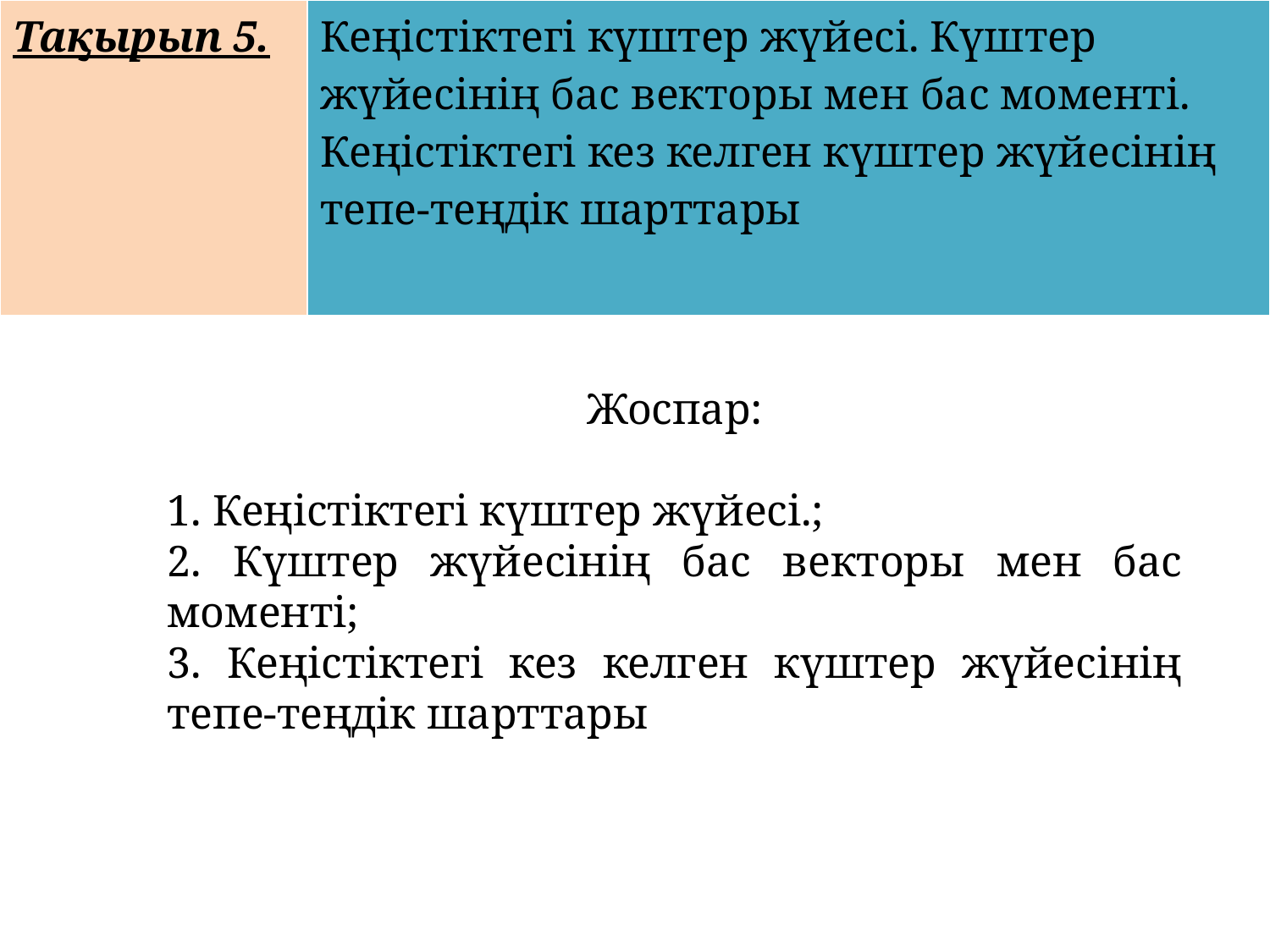

| Тақырып 5. | Кеңістіктегі күштер жүйесі. Күштер жүйесінің бас векторы мен бас моменті. Кеңістіктегі кез келген күштер жүйесінің тепе-теңдік шарттары |
| --- | --- |
Жоспар:

1. Кеңістіктегі күштер жүйесі.;
2. Күштер жүйесінің бас векторы мен бас моменті;
3. Кеңістіктегі кез келген күштер жүйесінің тепе-теңдік шарттары